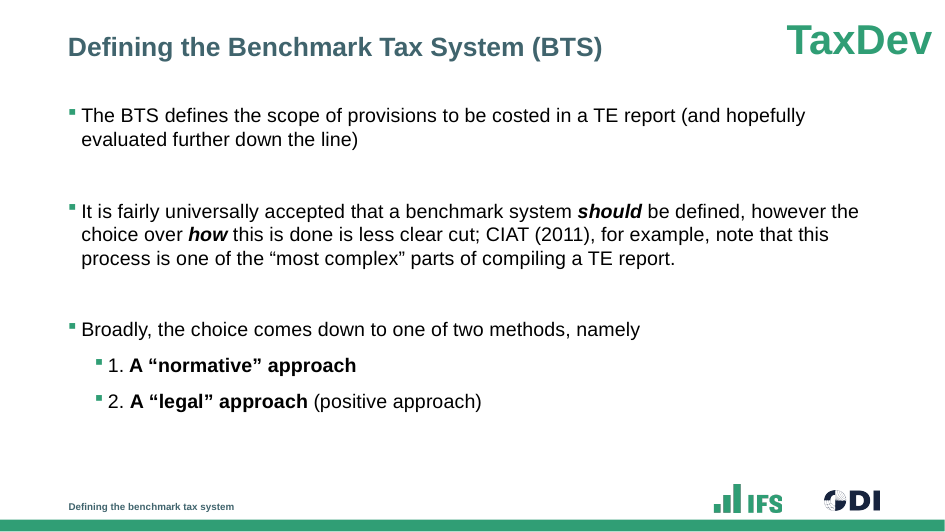

# Defining the Benchmark Tax System (BTS)
The BTS defines the scope of provisions to be costed in a TE report (and hopefully evaluated further down the line)

It is fairly universally accepted that a benchmark system should be defined, however the choice over how this is done is less clear cut; CIAT (2011), for example, note that this process is one of the “most complex” parts of compiling a TE report.

Broadly, the choice comes down to one of two methods, namely
1. A “normative” approach
2. A “legal” approach (positive approach)
Defining the benchmark tax system